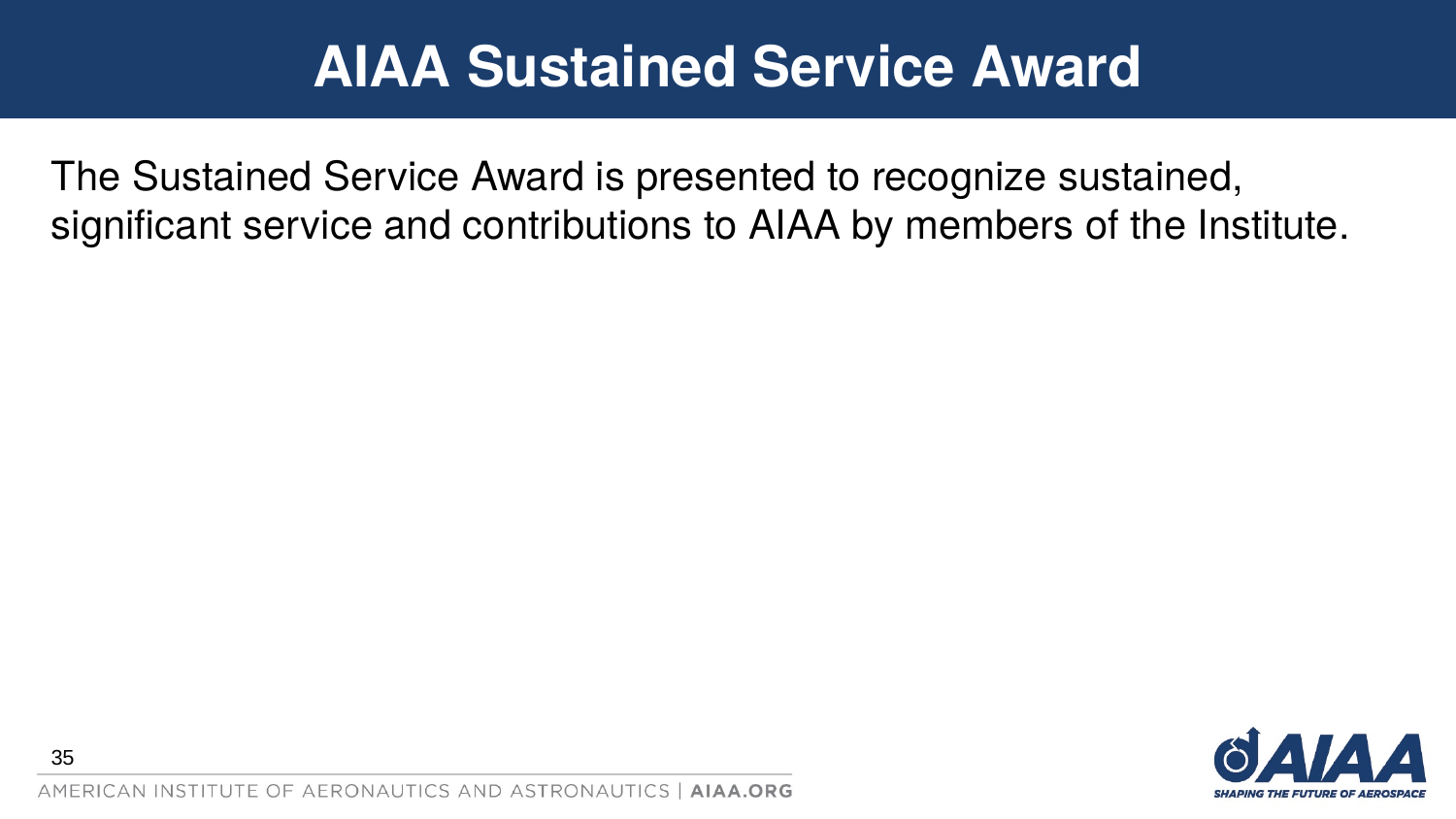

# AIAA Sustained Service Award
The Sustained Service Award is presented to recognize sustained, significant service and contributions to AIAA by members of the Institute.
35